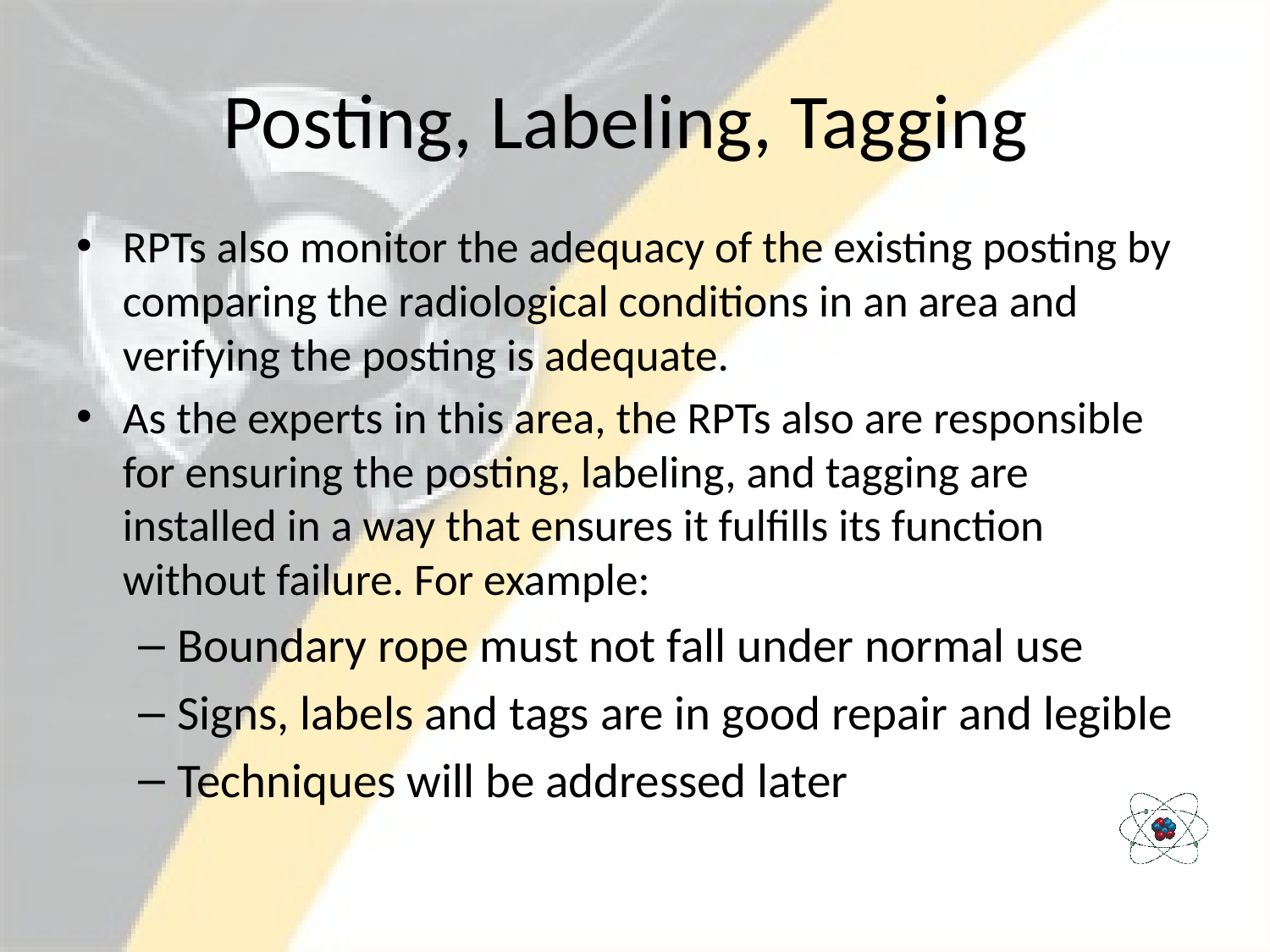

# Posting, Labeling, Tagging
RPTs also monitor the adequacy of the existing posting by comparing the radiological conditions in an area and verifying the posting is adequate.
As the experts in this area, the RPTs also are responsible for ensuring the posting, labeling, and tagging are installed in a way that ensures it fulfills its function without failure. For example:
Boundary rope must not fall under normal use
Signs, labels and tags are in good repair and legible
Techniques will be addressed later